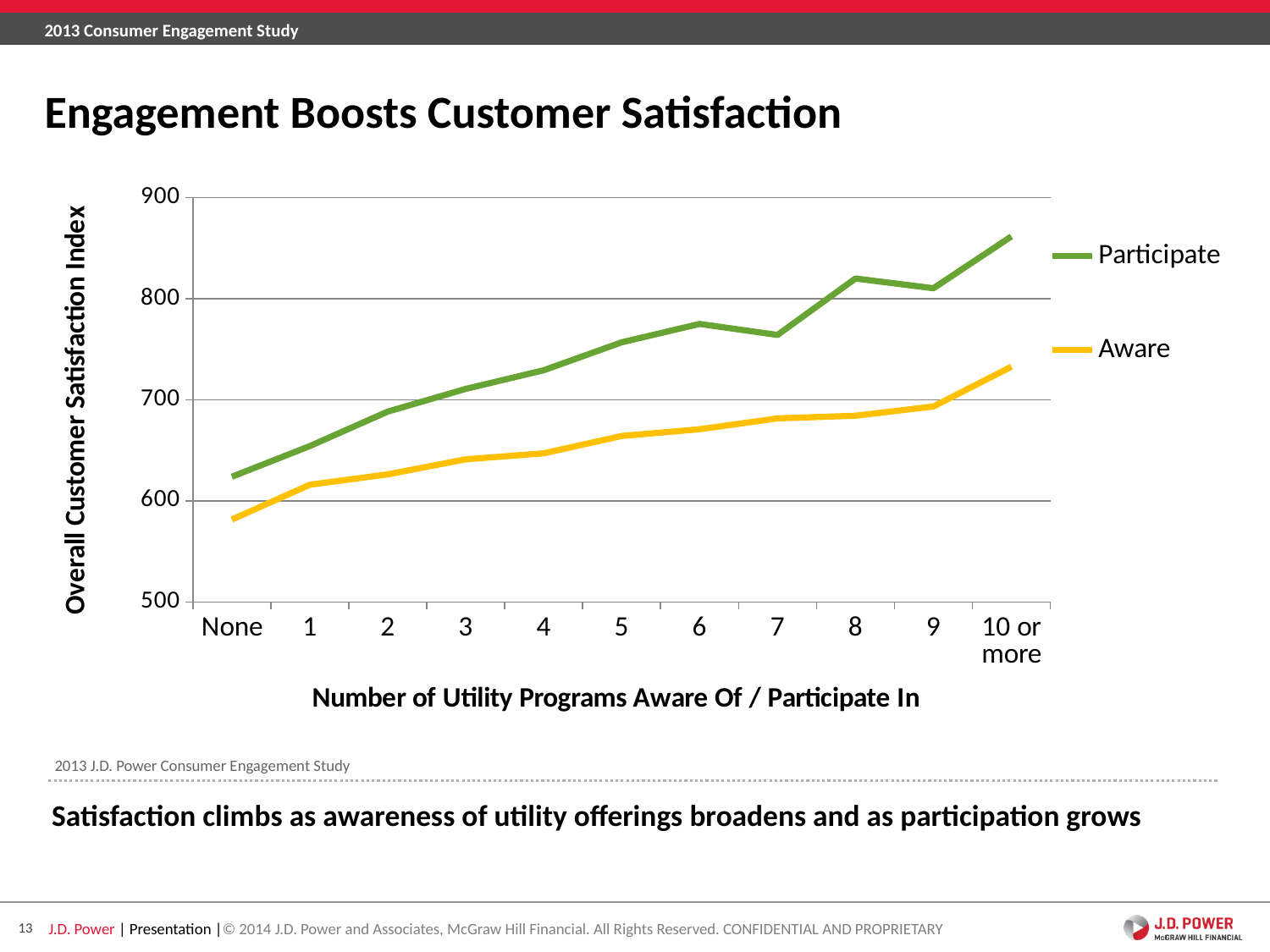

# Engagement Boosts Customer Satisfaction

### Chart

| Category | Participate | Aware |
|---|---|---|
| None | 623.9025299249993 | 581.531721756 |
| 1 | 654.2651805740004 | 615.970270431 |
| 2 | 688.4064576759996 | 626.250368655 |
| 3 | 710.8106015799999 | 641.201228077 |
| 4 | 729.2838916880005 | 647.131458998 |
| 5 | 756.8663674899993 | 664.2540595710003 |
| 6 | 775.100999862 | 670.867677977 |
| 7 | 764.190764381 | 681.6429959139997 |
| 8 | 819.9963241099997 | 684.306250577 |
| 9 | 810.3741458229997 | 693.4376918829992 |
| 10 or more | 861.6317681729996 | 732.7677644129997 |
2013 J.D. Power Consumer Engagement Study
Satisfaction climbs as awareness of utility offerings broadens and as participation grows